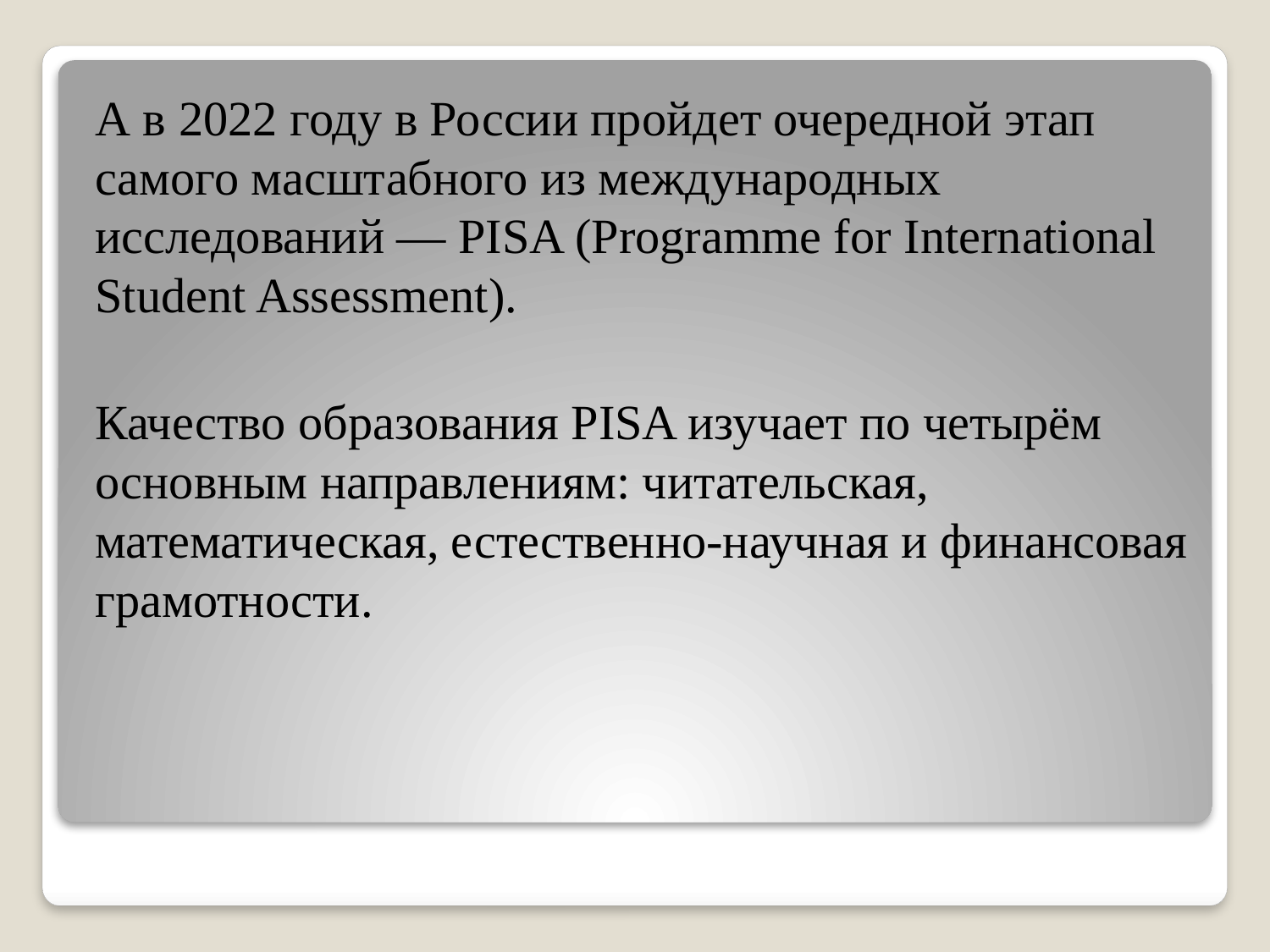

А в 2022 году в России пройдет очередной этап самого масштабного из международных исследований — PISA (Programme for International Student Assessment).

Качество образования PISA изучает по четырём основным направлениям: читательская, математическая, естественно-научная и финансовая грамотности.
#